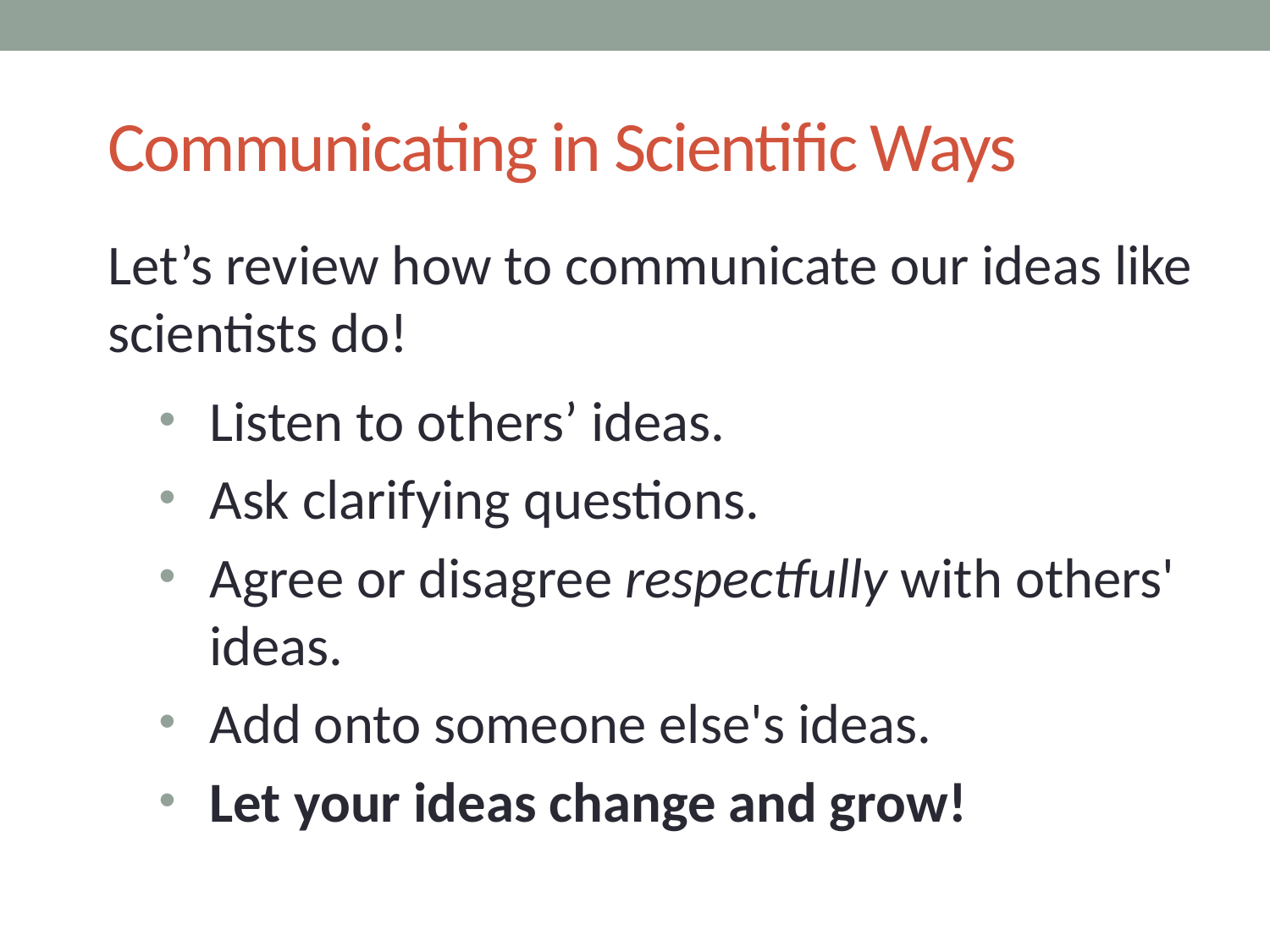

# Communicating in Scientific Ways
Let’s review how to communicate our ideas like scientists do!
Listen to others’ ideas.
Ask clarifying questions.
Agree or disagree respectfully with others' ideas.
Add onto someone else's ideas.
Let your ideas change and grow!